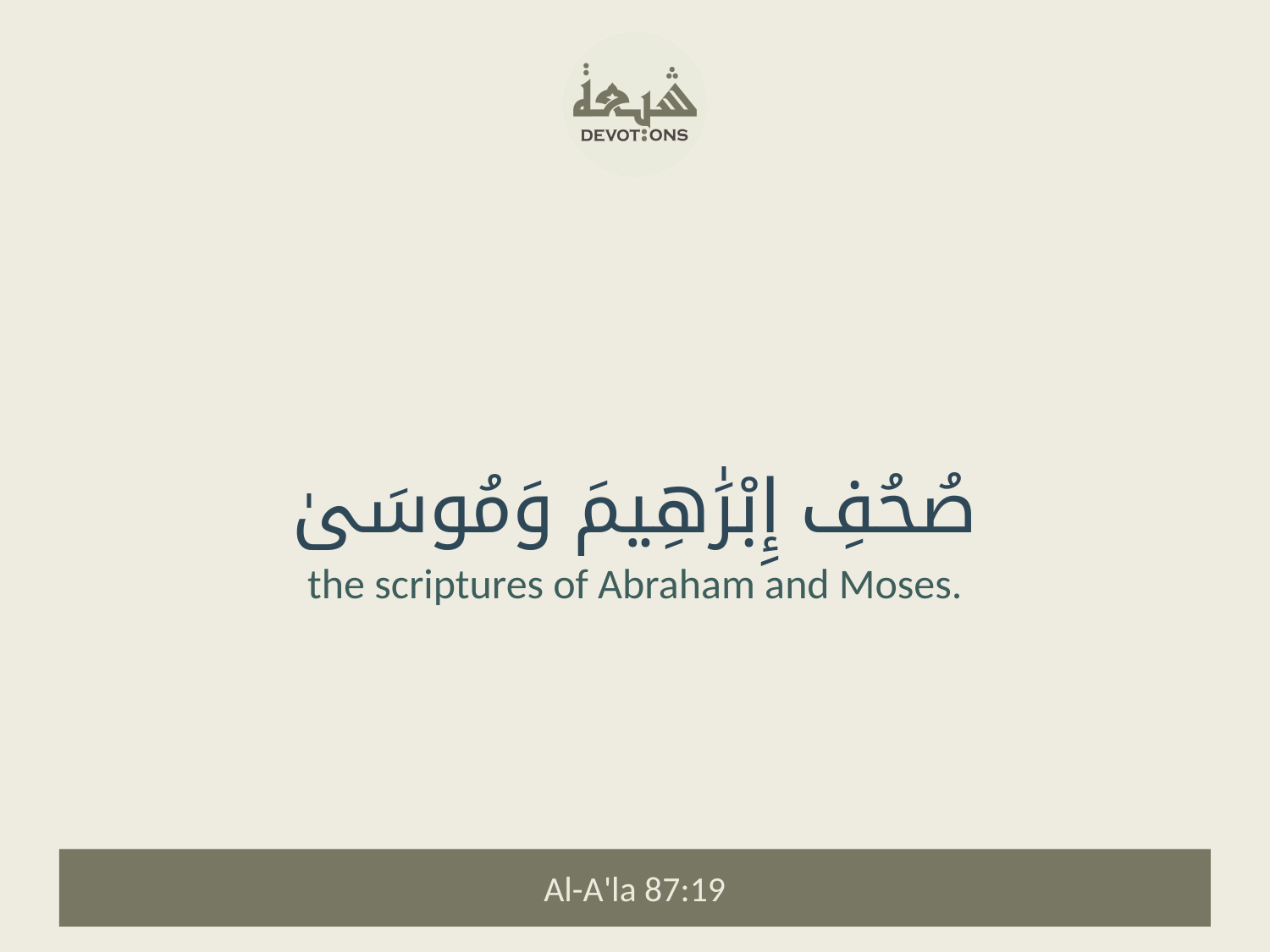

صُحُفِ إِبْرَٰهِيمَ وَمُوسَىٰ
the scriptures of Abraham and Moses.
Al-A'la 87:19